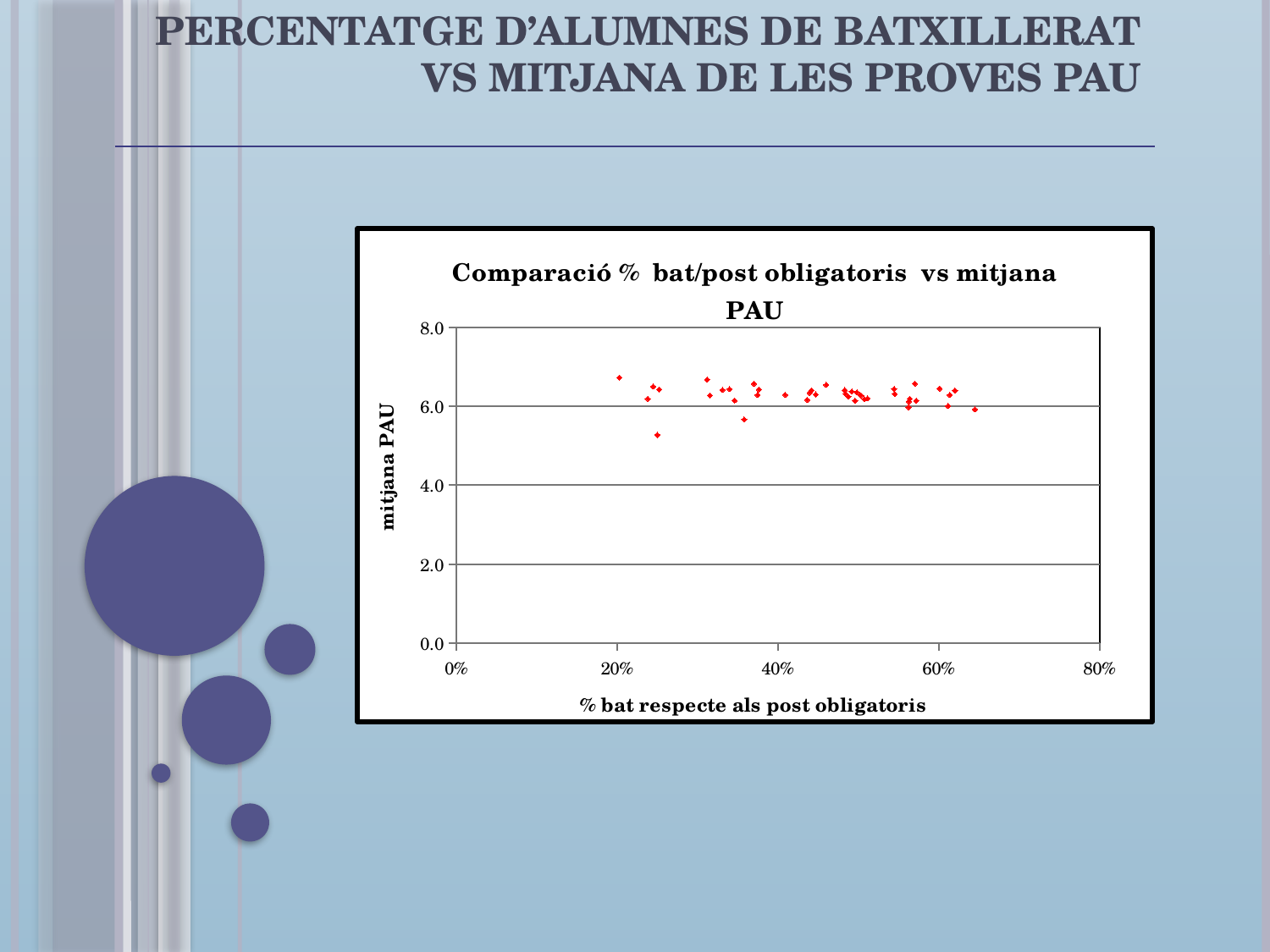

Percentatge d’alumnes de Batxillerat vs mitjana de les proves PAU

Coeficient de Pearson: 0,0911

### Chart: Comparació %  bat/post obligatoris  vs mitjana PAU

| Category | Mitjana nota PAU 2011 |
|---|---|